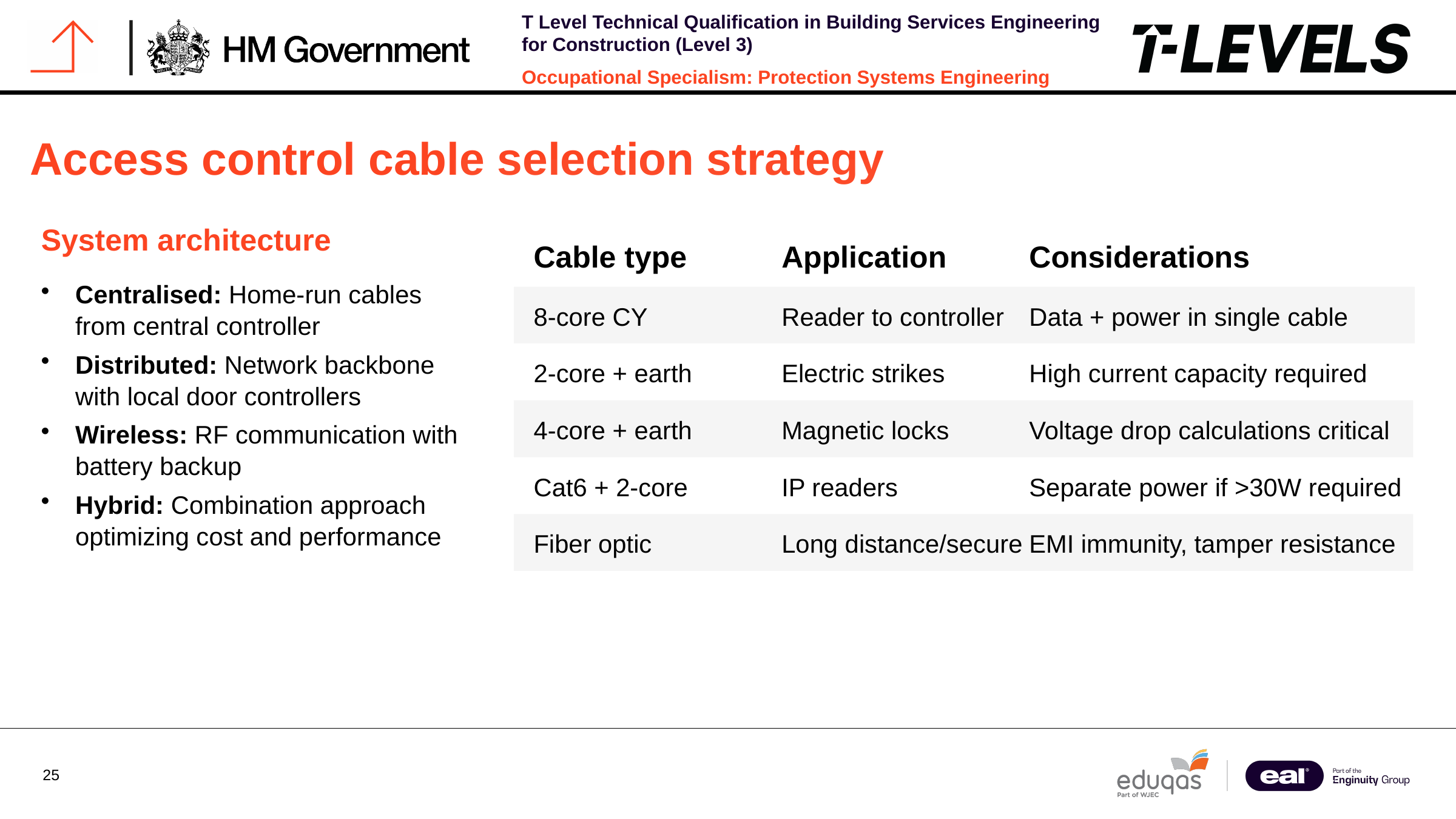

Access control cable selection strategy

System architecture
Cable type
Application
Considerations
Centralised: Home-run cables from central controller

8-core CY
Reader to controller
Data + power in single cable

Distributed: Network backbone with local door controllers
2-core + earth
Electric strikes
High current capacity required

4-core + earth
Magnetic locks
Voltage drop calculations critical
Wireless: RF communication with battery backup

Cat6 + 2-core
IP readers
Separate power if >30W required
Hybrid: Combination approach optimizing cost and performance

Fiber optic
Long distance/secure
EMI immunity, tamper resistance